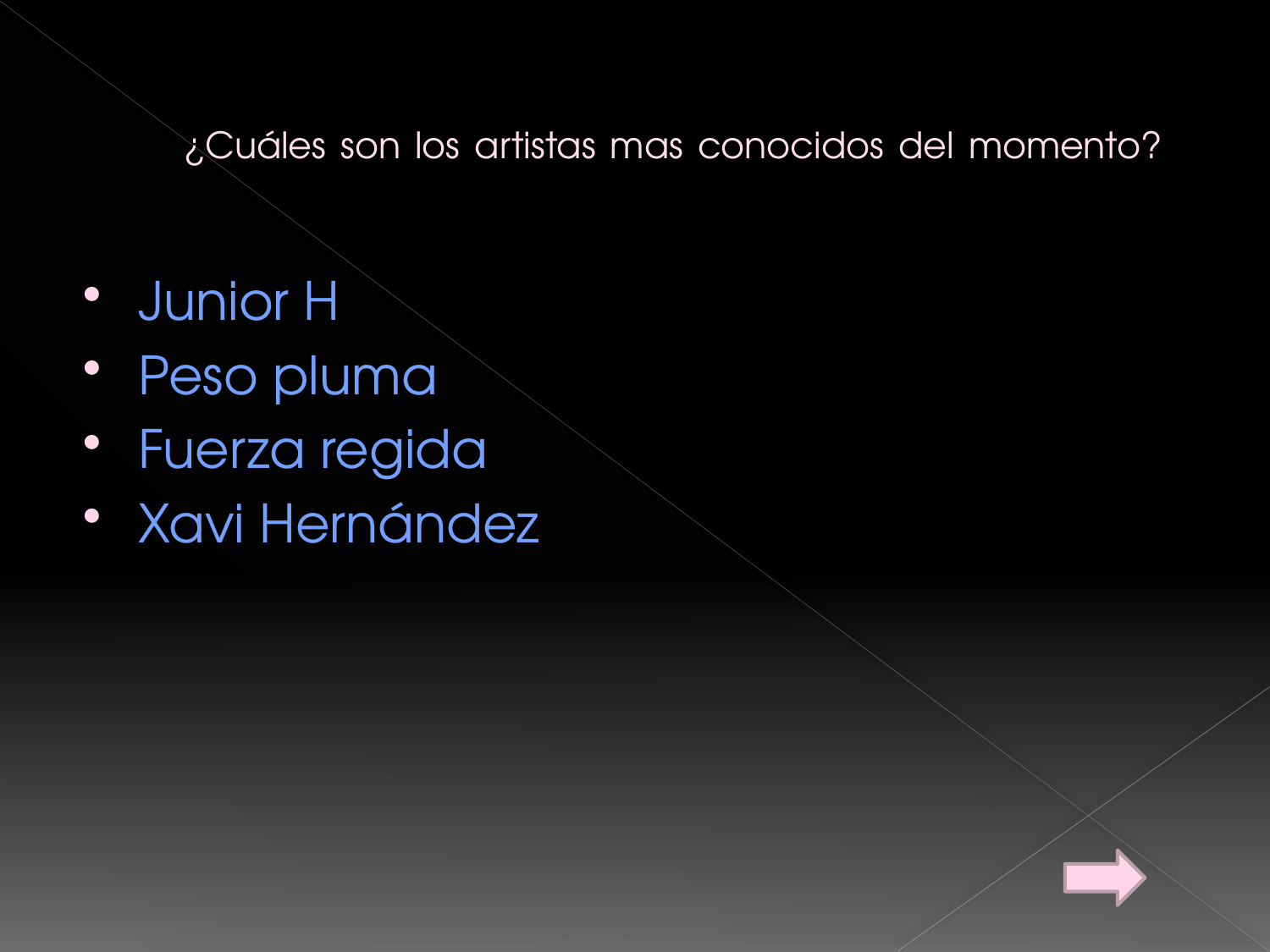

# ¿Cuáles son los artistas mas conocidos del momento?
Junior H
Peso pluma
Fuerza regida
Xavi Hernández